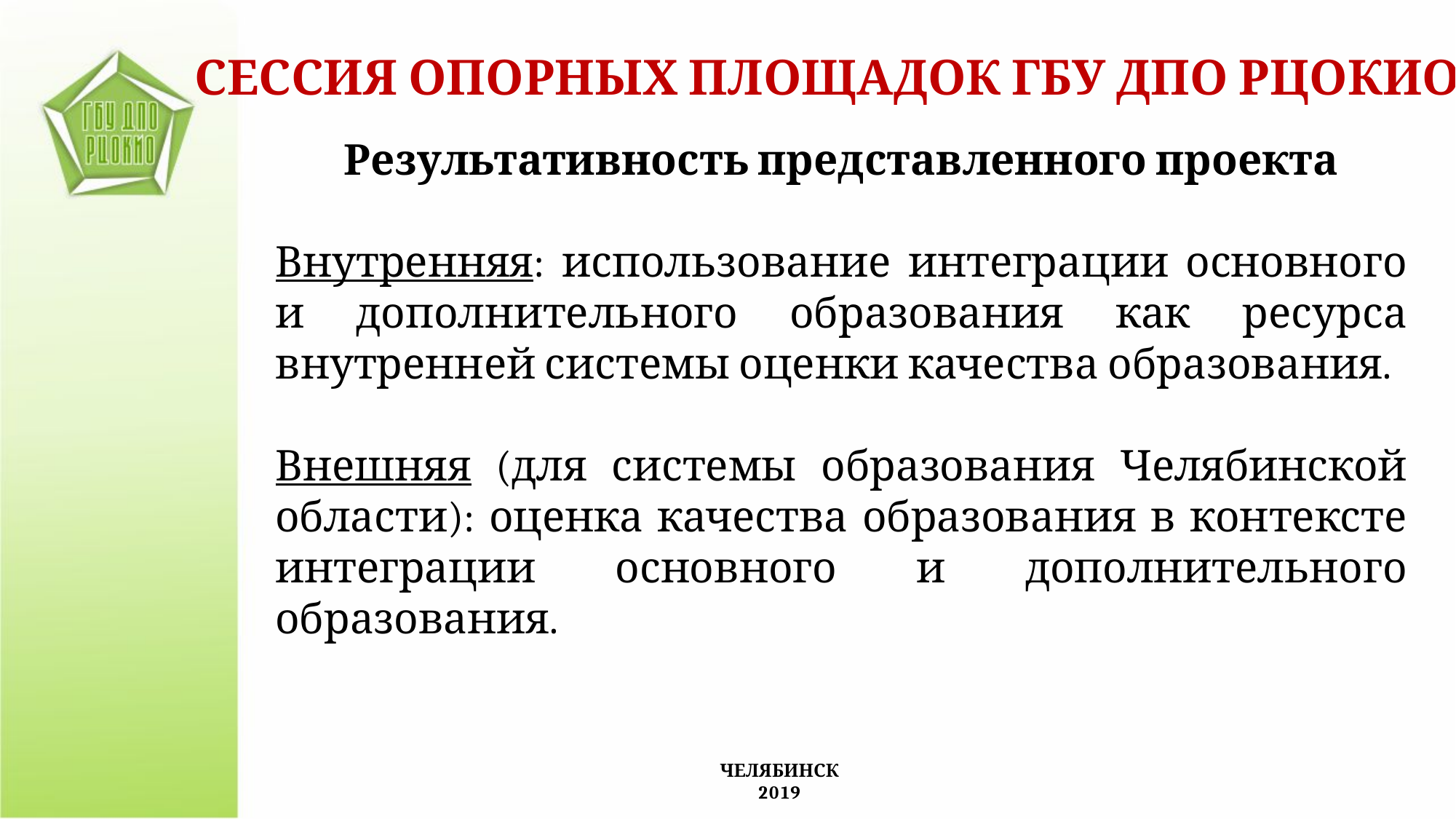

СЕССИЯ ОПОРНЫХ ПЛОЩАДОК ГБУ ДПО РЦОКИО
Результативность представленного проекта

Внутренняя: использование интеграции основного и дополнительного образования как ресурса внутренней системы оценки качества образования.

Внешняя (для системы образования Челябинской области): оценка качества образования в контексте интеграции основного и дополнительного образования.

ЧЕЛЯБИНСК
2019